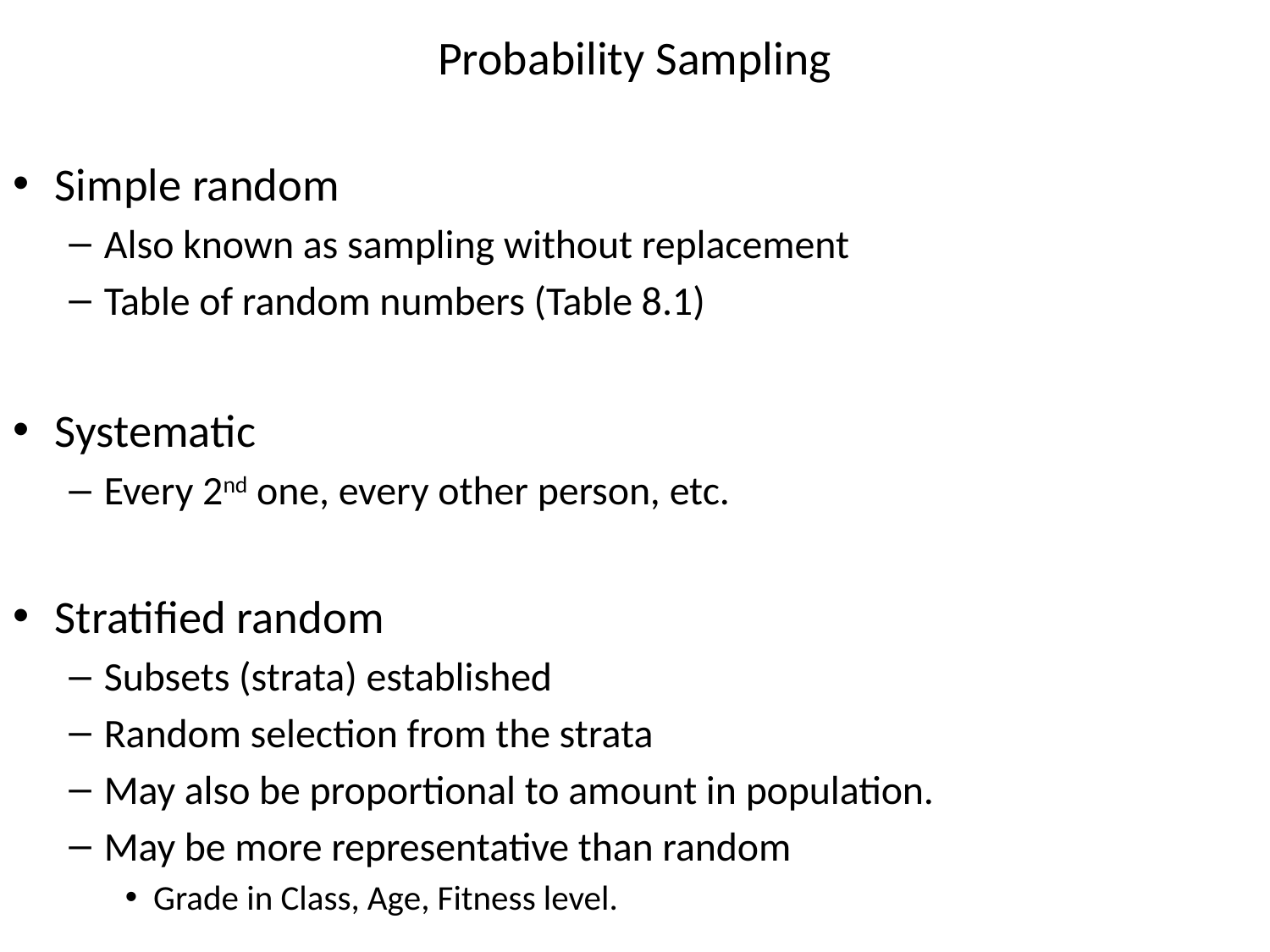

# Probability Sampling
Simple random
Also known as sampling without replacement
Table of random numbers (Table 8.1)

Systematic
Every 2nd one, every other person, etc.

Stratified random
Subsets (strata) established
Random selection from the strata
May also be proportional to amount in population.
May be more representative than random
Grade in Class, Age, Fitness level.